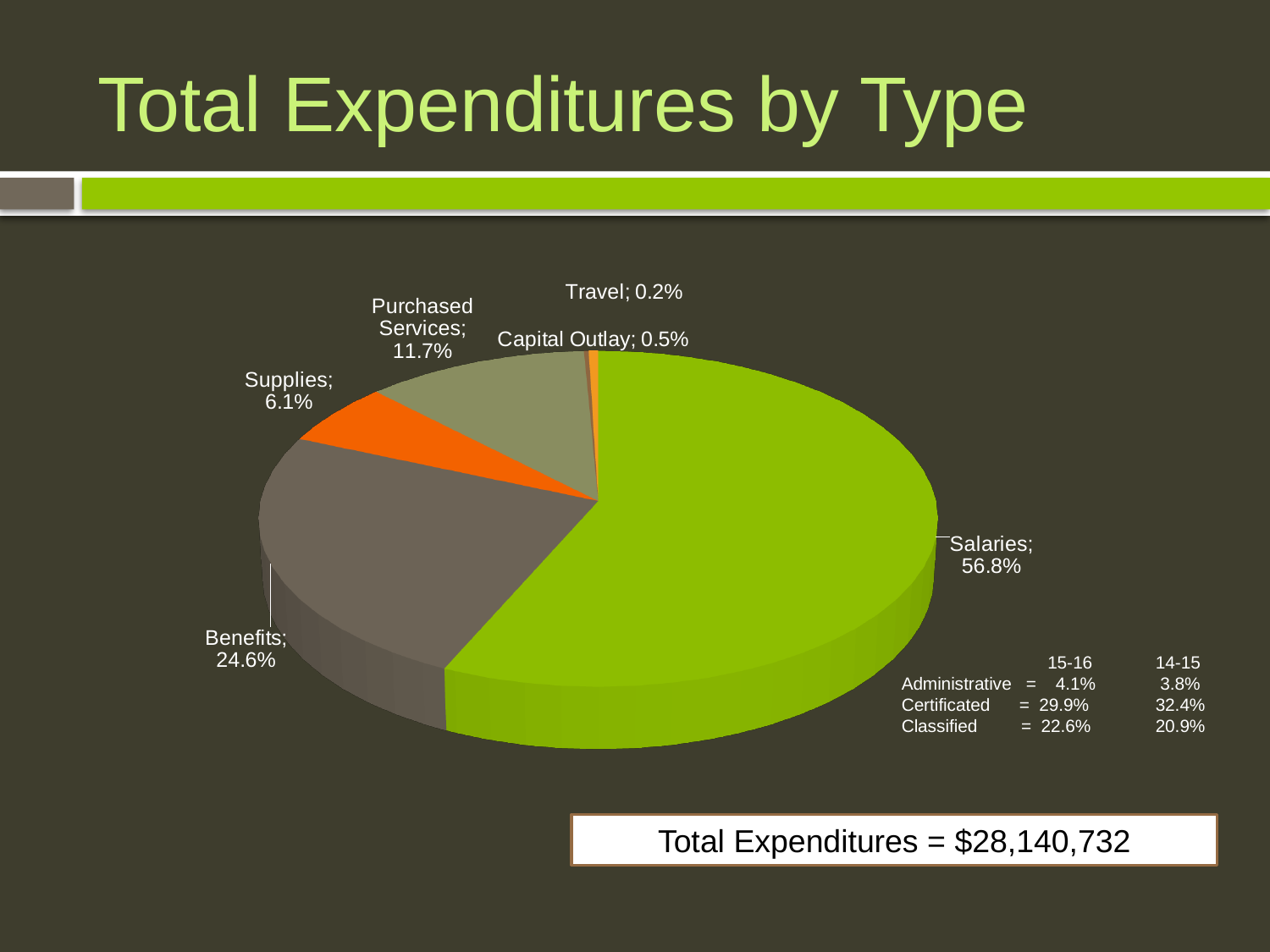

# Total Expenditures by Type

[unsupported chart]

                              15-16             14-15
Administrative   =    4.1%	 3.8%
Certificated      =  29.9%	32.4%
Classified         =  22.6%	20.9%
Total Expenditures = $28,140,732